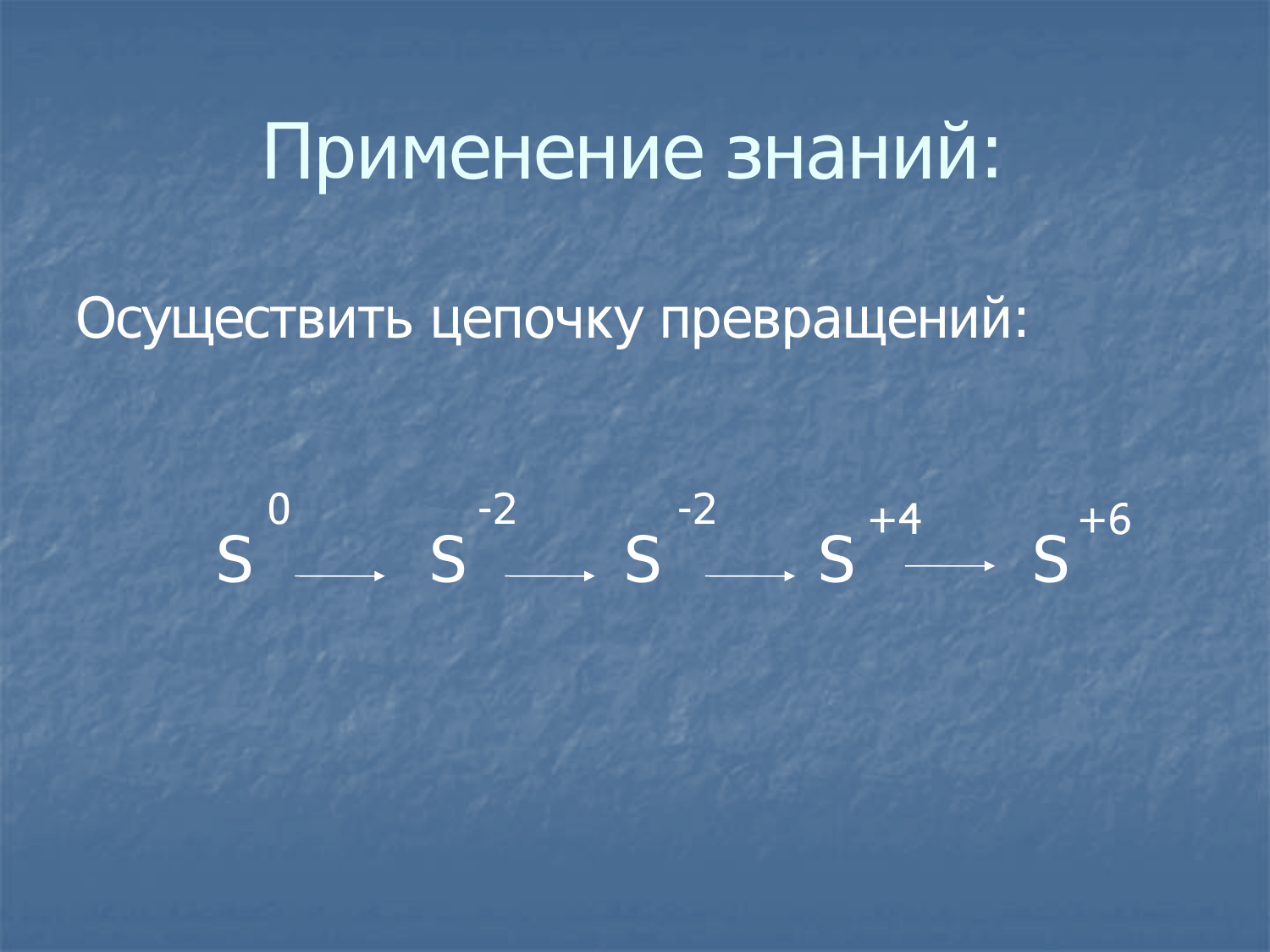

# Применение знаний:
Осуществить цепочку превращений:

        S         S        S        S         S
0
-2
-2
+4
+6